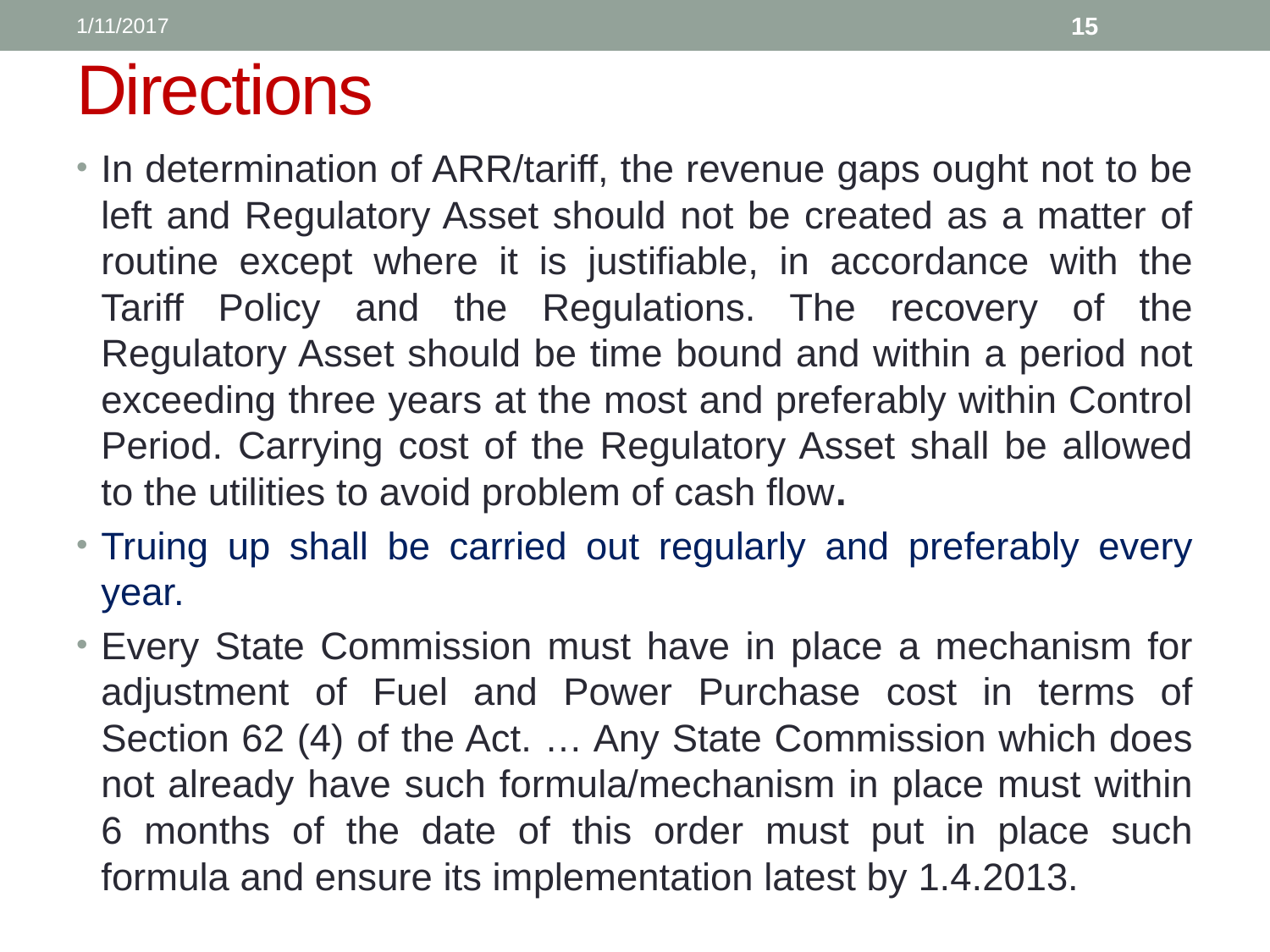

1/11/2017
15
# Directions
In determination of ARR/tariff, the revenue gaps ought not to be left and Regulatory Asset should not be created as a matter of routine except where it is justifiable, in accordance with the Tariff Policy and the Regulations. The recovery of the Regulatory Asset should be time bound and within a period not exceeding three years at the most and preferably within Control Period. Carrying cost of the Regulatory Asset shall be allowed to the utilities to avoid problem of cash flow.
Truing up shall be carried out regularly and preferably every year.
Every State Commission must have in place a mechanism for adjustment of Fuel and Power Purchase cost in terms of Section 62 (4) of the Act. … Any State Commission which does not already have such formula/mechanism in place must within 6 months of the date of this order must put in place such formula and ensure its implementation latest by 1.4.2013.